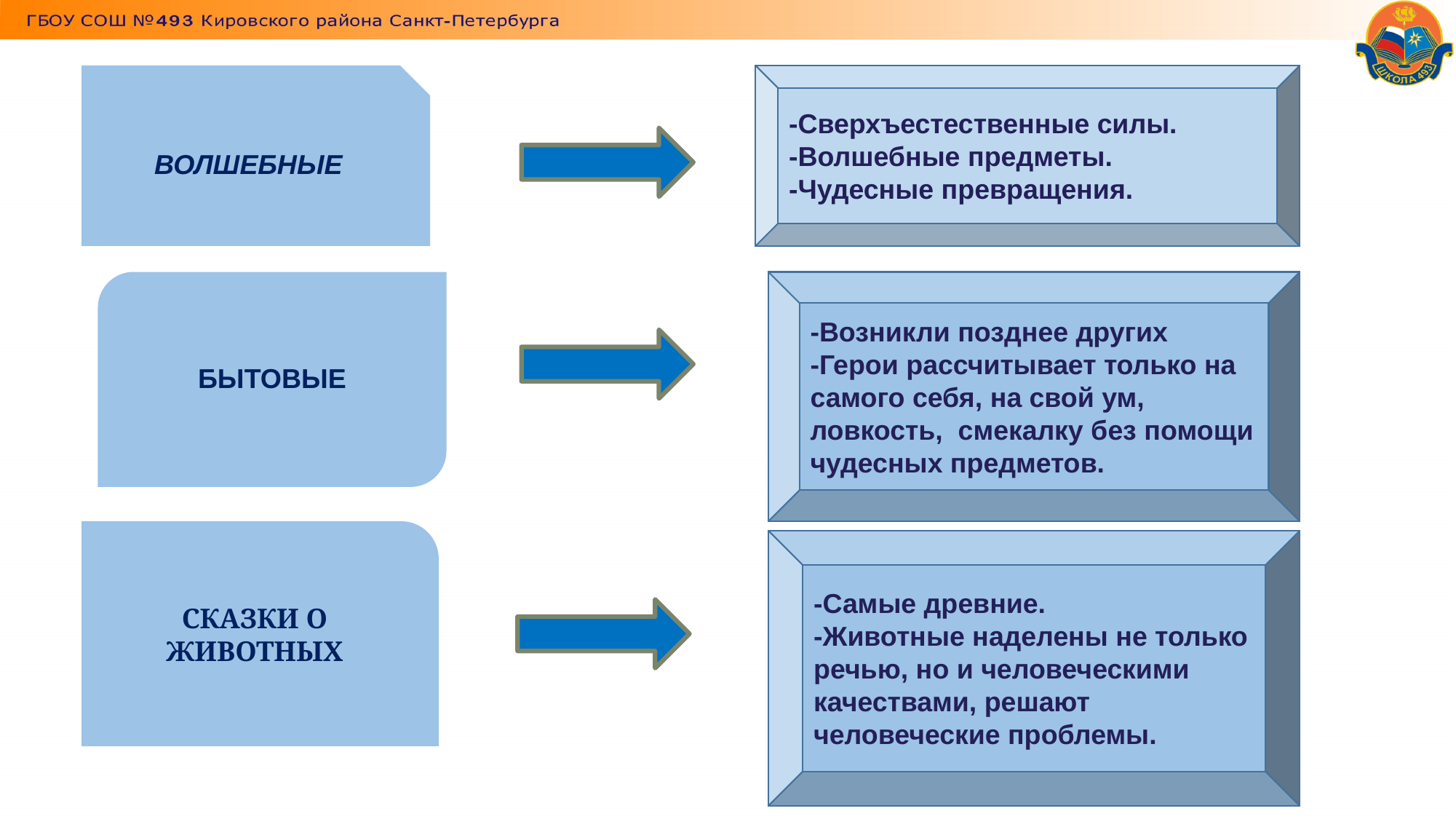

ВОЛШЕБНЫЕ
-Сверхъестественные силы.
-Волшебные предметы.
-Чудесные превращения.

БЫТОВЫЕ
-Возникли позднее других
-Герои рассчитывает только на самого себя, на свой ум, ловкость,  смекалку без помощи чудесных предметов.

СКАЗКИ О ЖИВОТНЫХ
-Самые древние.
-Животные наделены не только речью, но и человеческими качествами, решают человеческие проблемы.